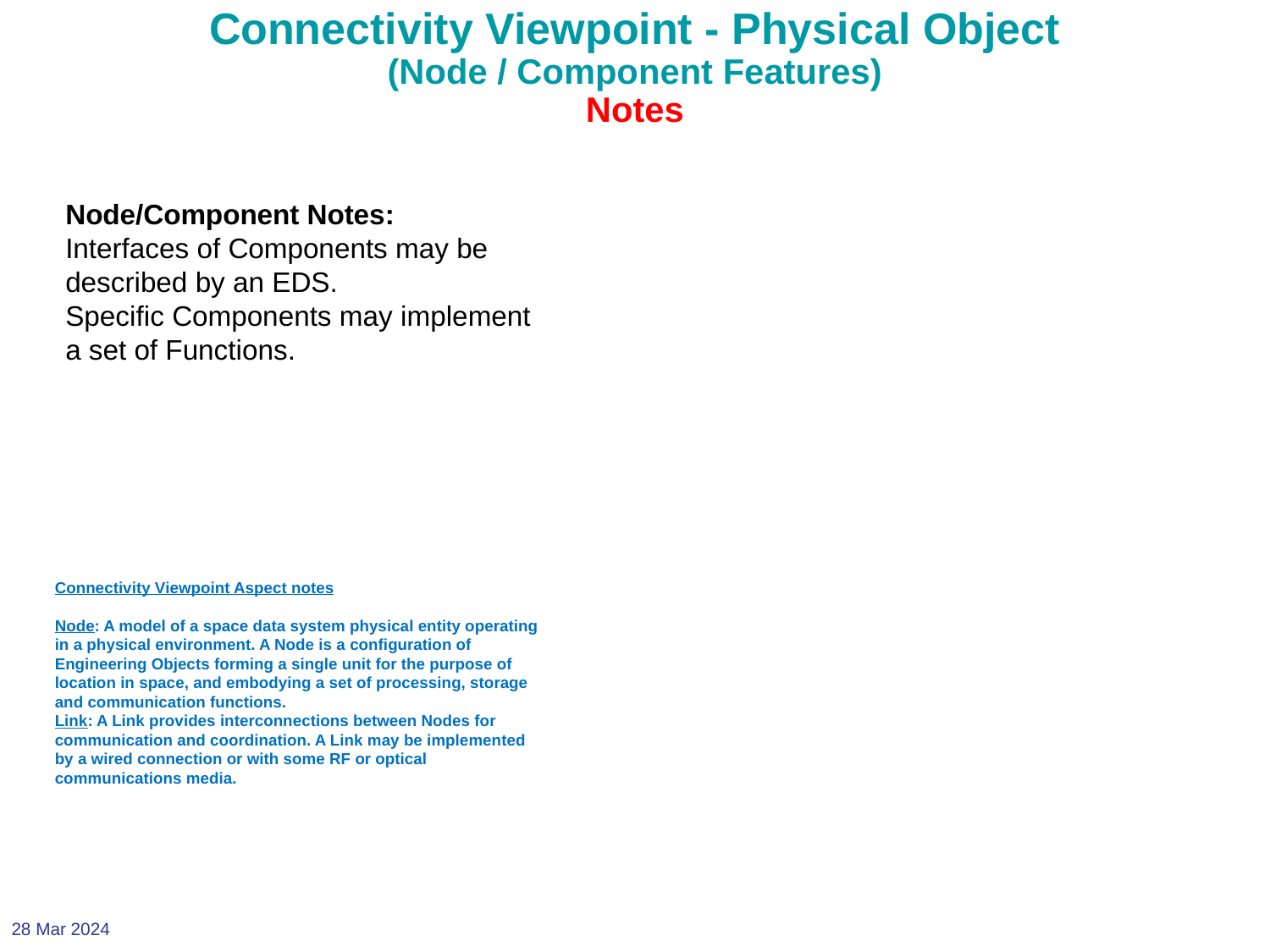

Connectivity Viewpoint - Physical Object
(Node / Component Features)
Notes
Node/Component Notes:
Interfaces of Components may be described by an EDS.
Specific Components may implement a set of Functions.
Connectivity Viewpoint Aspect notes

Node: A model of a space data system physical entity operating in a physical environment. A Node is a configuration of Engineering Objects forming a single unit for the purpose of location in space, and embodying a set of processing, storage and communication functions.
Link: A Link provides interconnections between Nodes for communication and coordination. A Link may be implemented by a wired connection or with some RF or optical communications media.
28 Mar 2024